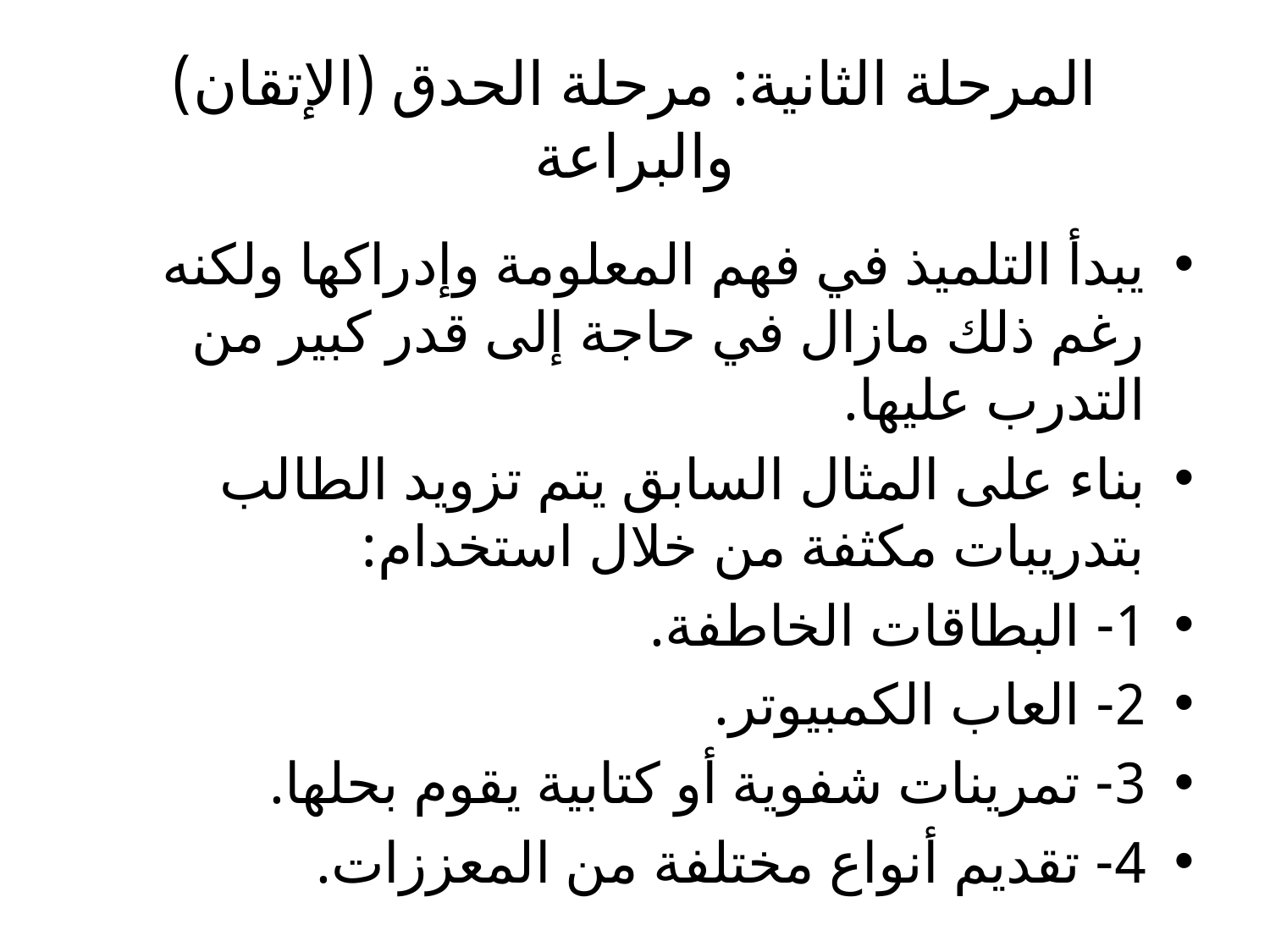

# المرحلة الثانية: مرحلة الحدق (الإتقان) والبراعة
يبدأ التلميذ في فهم المعلومة وإدراكها ولكنه رغم ذلك مازال في حاجة إلى قدر كبير من التدرب عليها.
بناء على المثال السابق يتم تزويد الطالب بتدريبات مكثفة من خلال استخدام:
1- البطاقات الخاطفة.
2- العاب الكمبيوتر.
3- تمرينات شفوية أو كتابية يقوم بحلها.
4- تقديم أنواع مختلفة من المعززات.